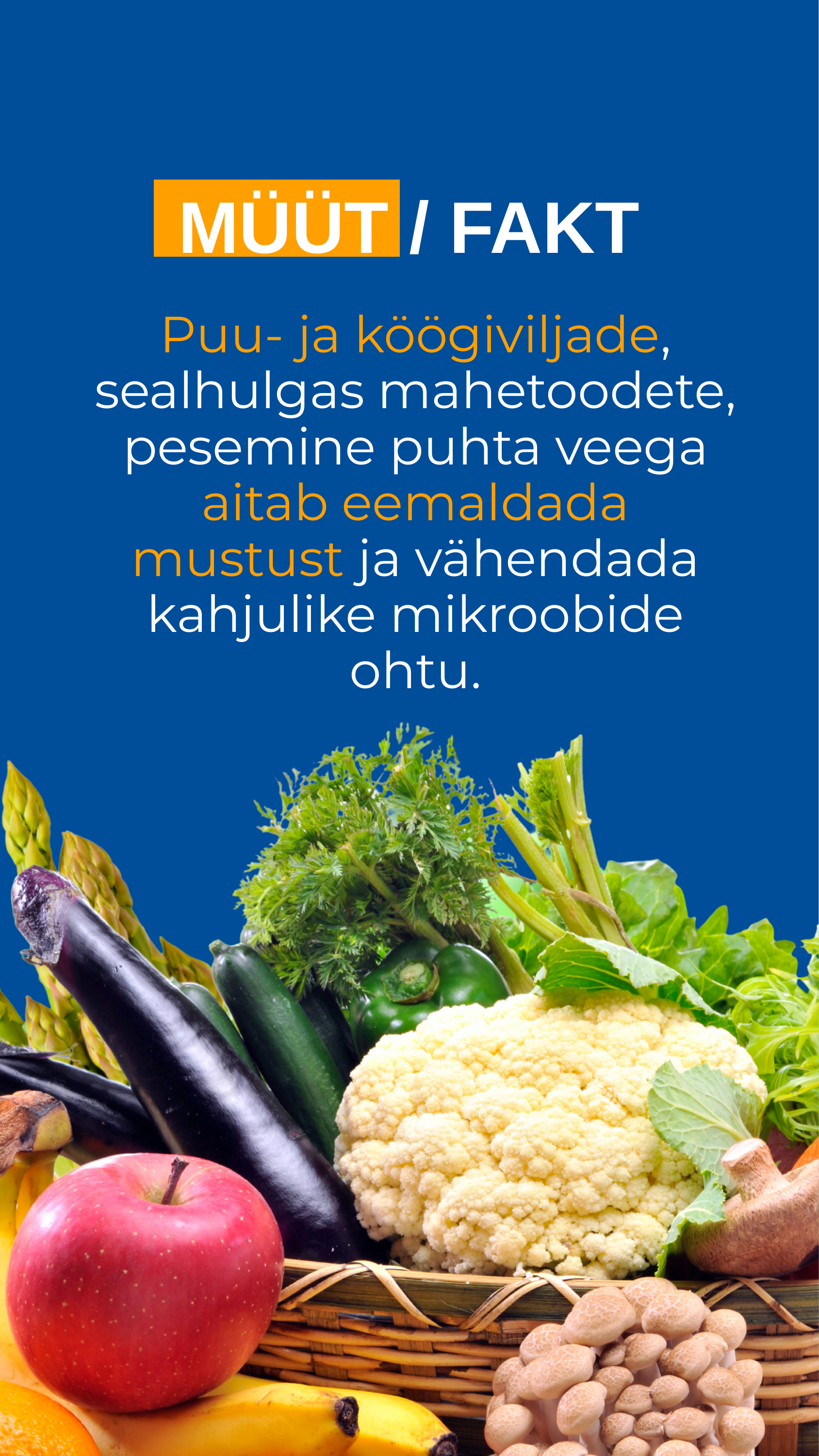

MÜÜT / FAKT

Puu- ja köögiviljade, sealhulgas mahetoodete, pesemine puhta veega aitab eemaldada mustust ja vähendada kahjulike mikroobide ohtu.